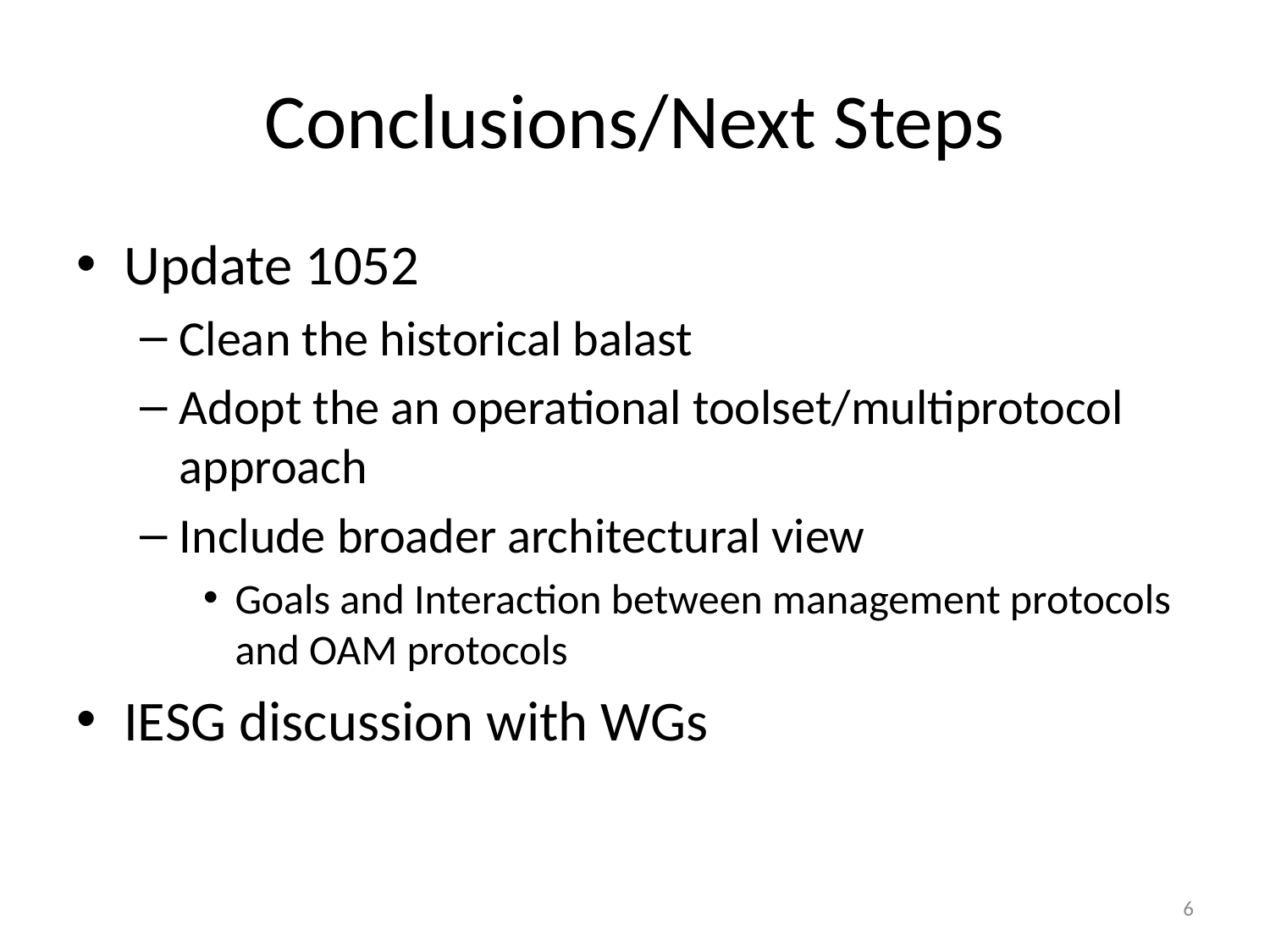

# Conclusions/Next Steps
Update 1052
Clean the historical balast
Adopt the an operational toolset/multiprotocol approach
Include broader architectural view
Goals and Interaction between management protocols and OAM protocols
IESG discussion with WGs
6